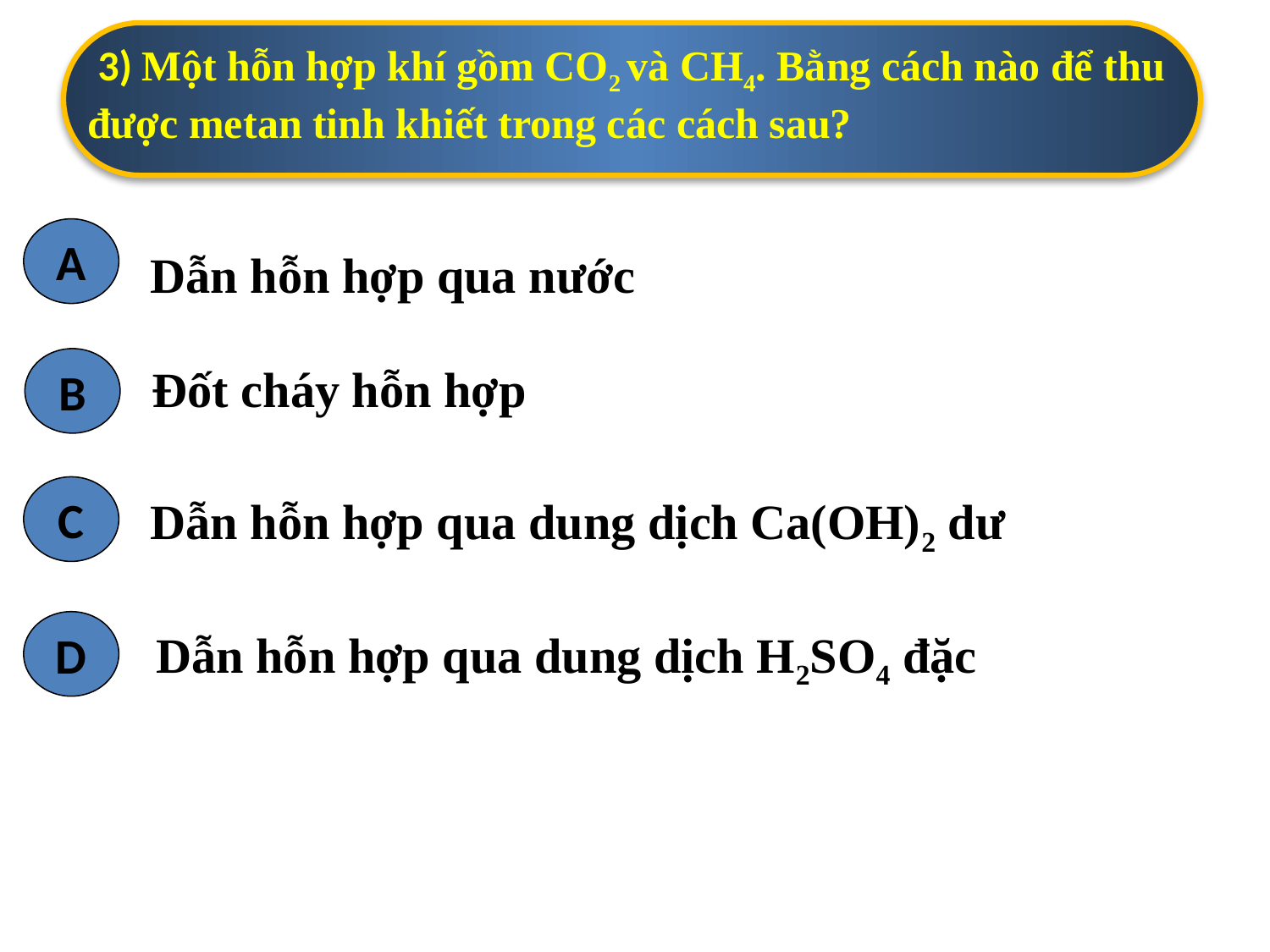

3) Một hỗn hợp khí gồm CO2 và CH4. Bằng cách nào để thu được metan tinh khiết trong các cách sau?
A
Dẫn hỗn hợp qua nước
B
Đốt cháy hỗn hợp
C
Dẫn hỗn hợp qua dung dịch Ca(OH)2 dư
D
Dẫn hỗn hợp qua dung dịch H2SO4 đặc